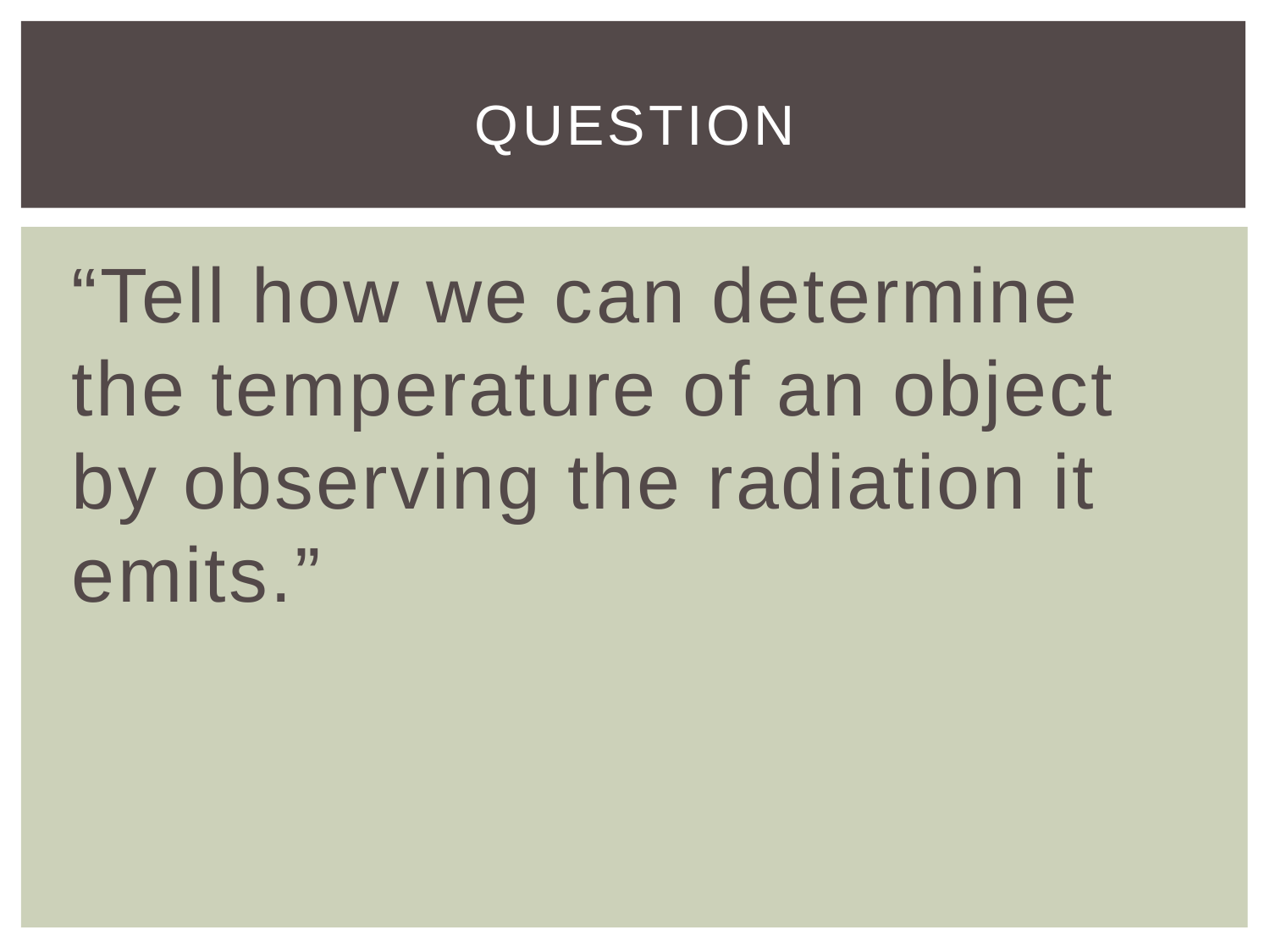

# Question
“Tell how we can determine the temperature of an object by observing the radiation it emits.”